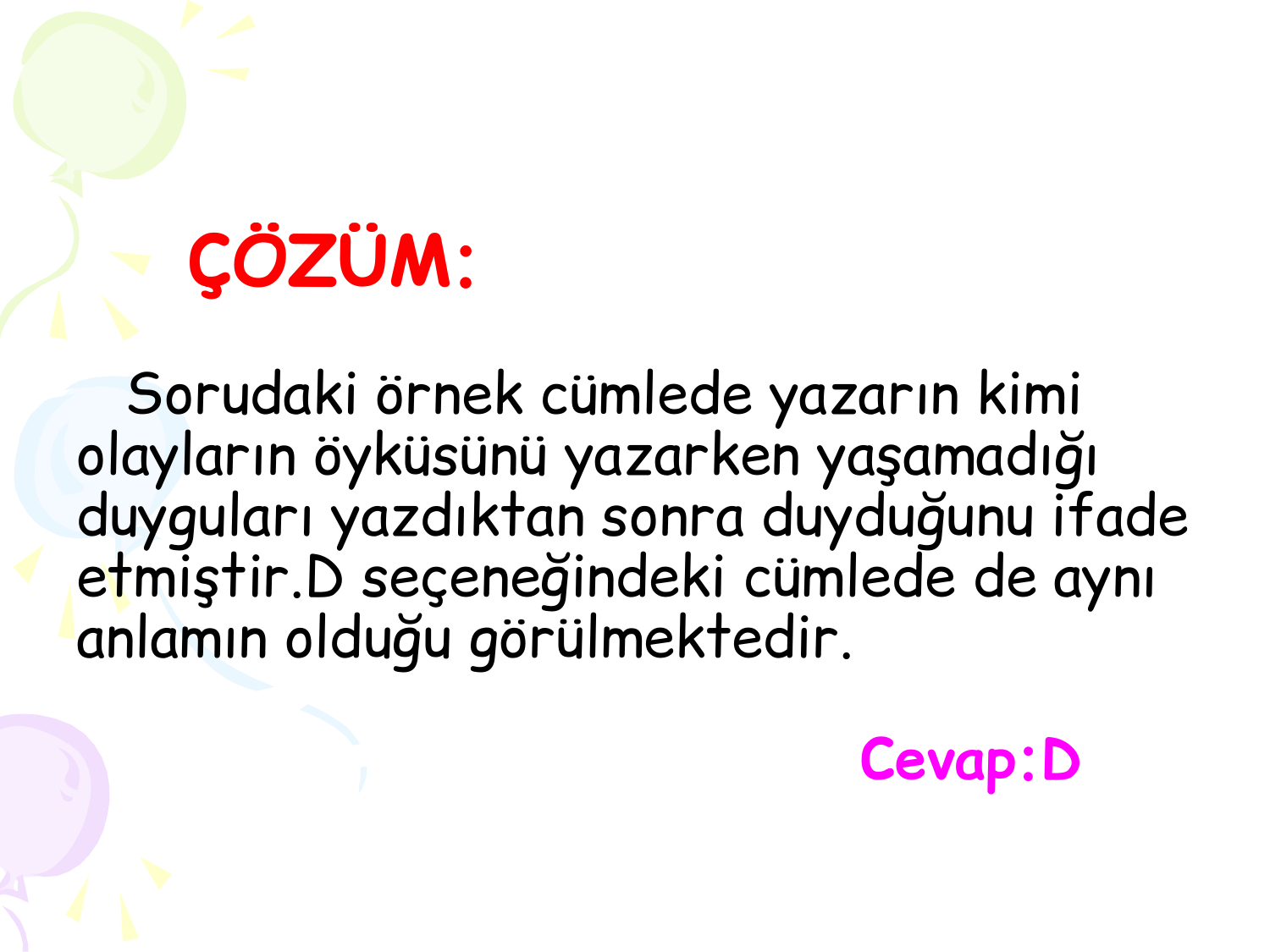

# ÇÖZÜM: Sorudaki örnek cümlede yazarın kimi olayların öyküsünü yazarken yaşamadığı duyguları yazdıktan sonra duyduğunu ifade etmiştir.D seçeneğindeki cümlede de aynı anlamın olduğu görülmektedir. Cevap:D